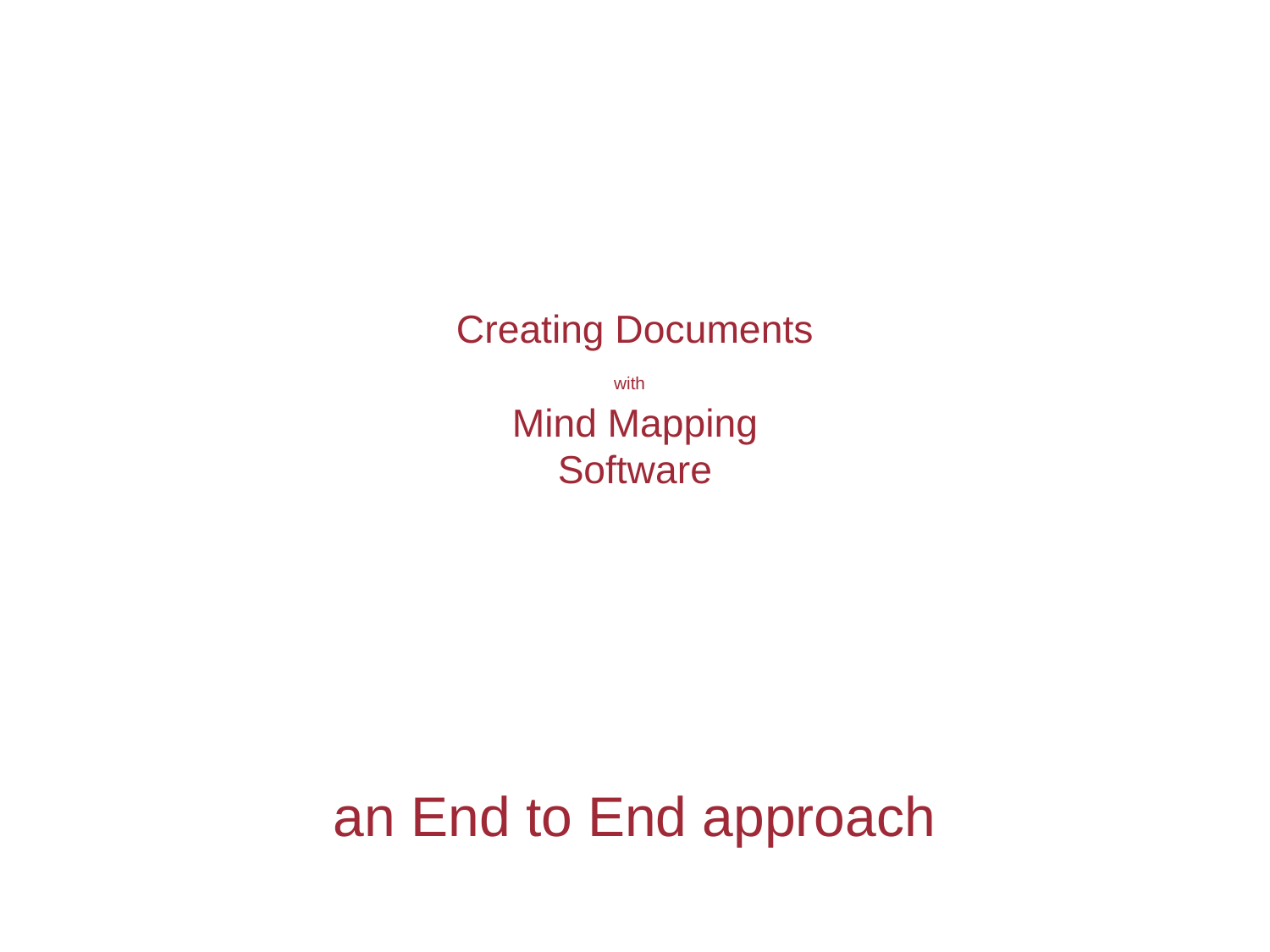

# Creating Documents with Mind Mapping Software

an End to End approach